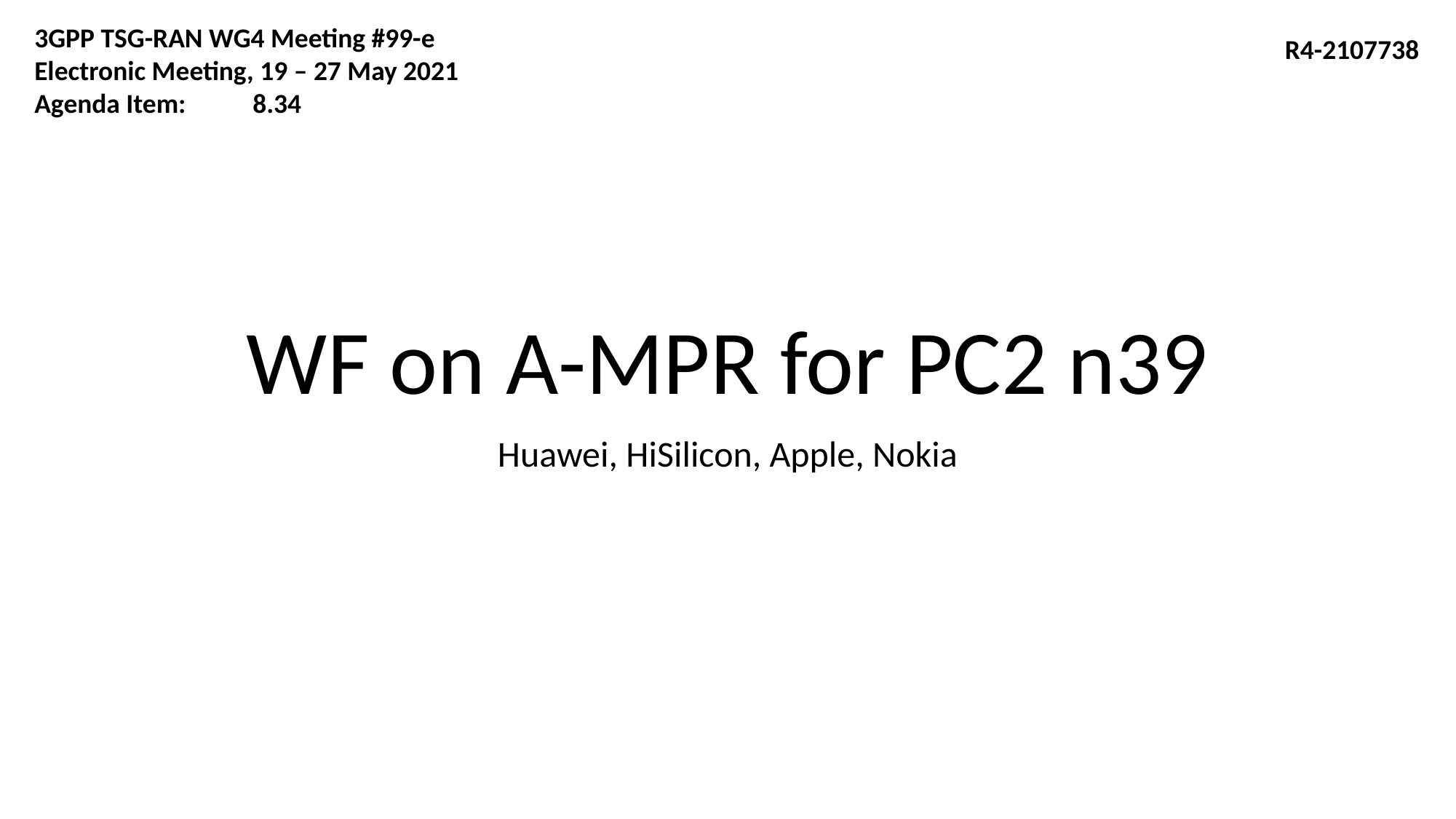

3GPP TSG-RAN WG4 Meeting #99-e
Electronic Meeting, 19 – 27 May 2021
Agenda Item:	8.34
R4-2107738
# WF on A-MPR for PC2 n39
Huawei, HiSilicon, Apple, Nokia